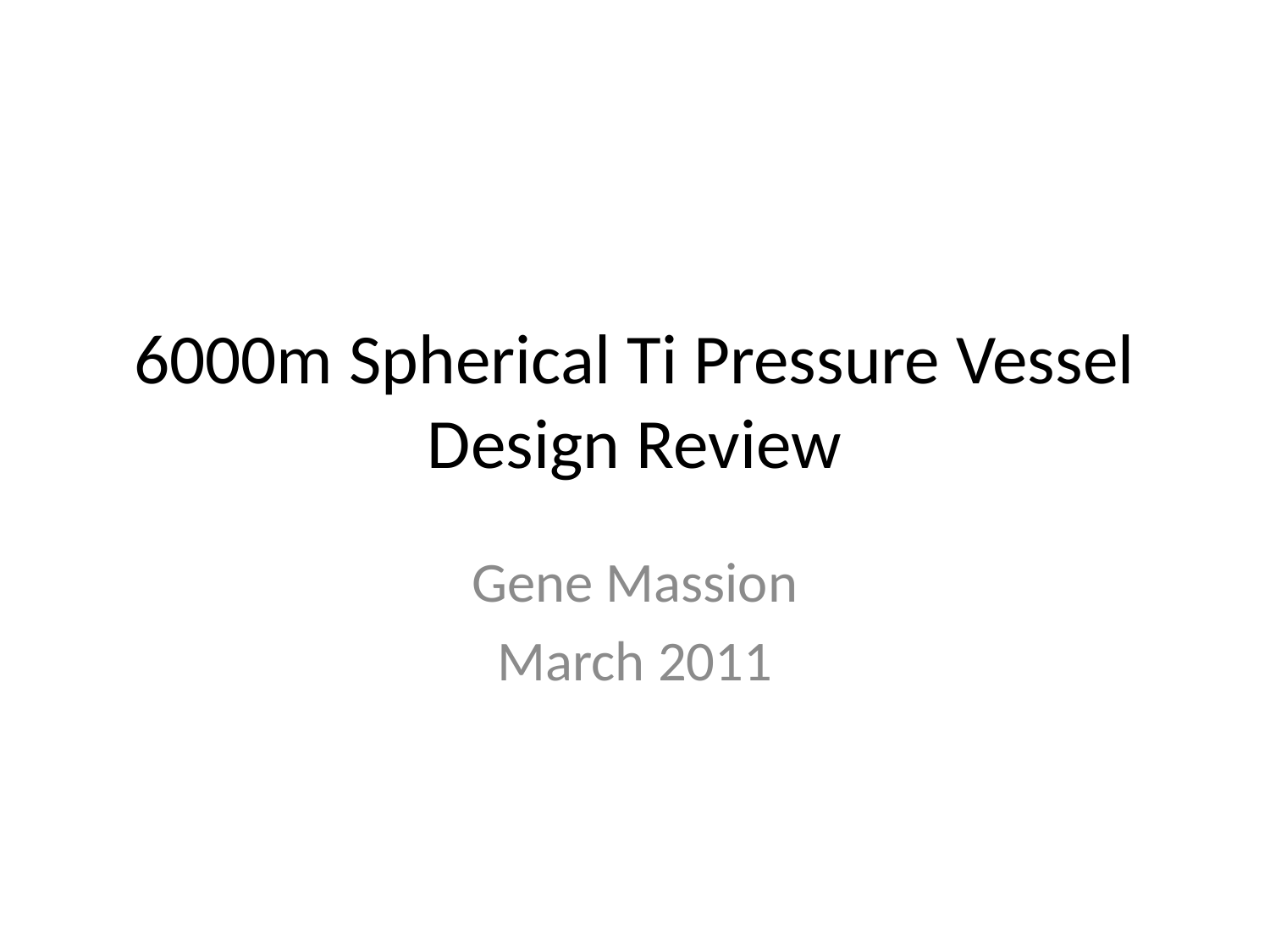

# 6000m Spherical Ti Pressure Vessel Design Review
Gene Massion
March 2011